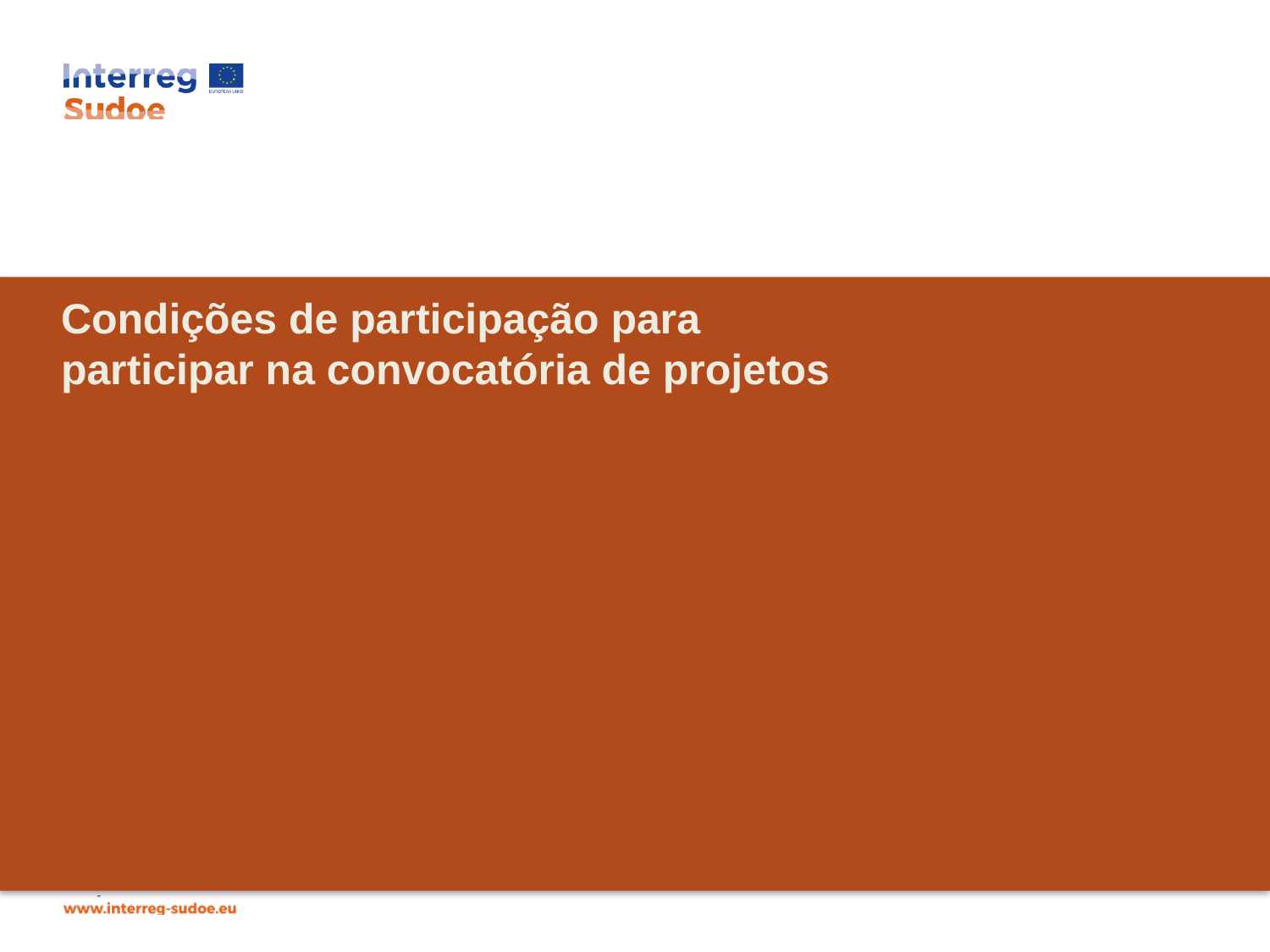

# Condições de participação para participar na convocatória de projetos